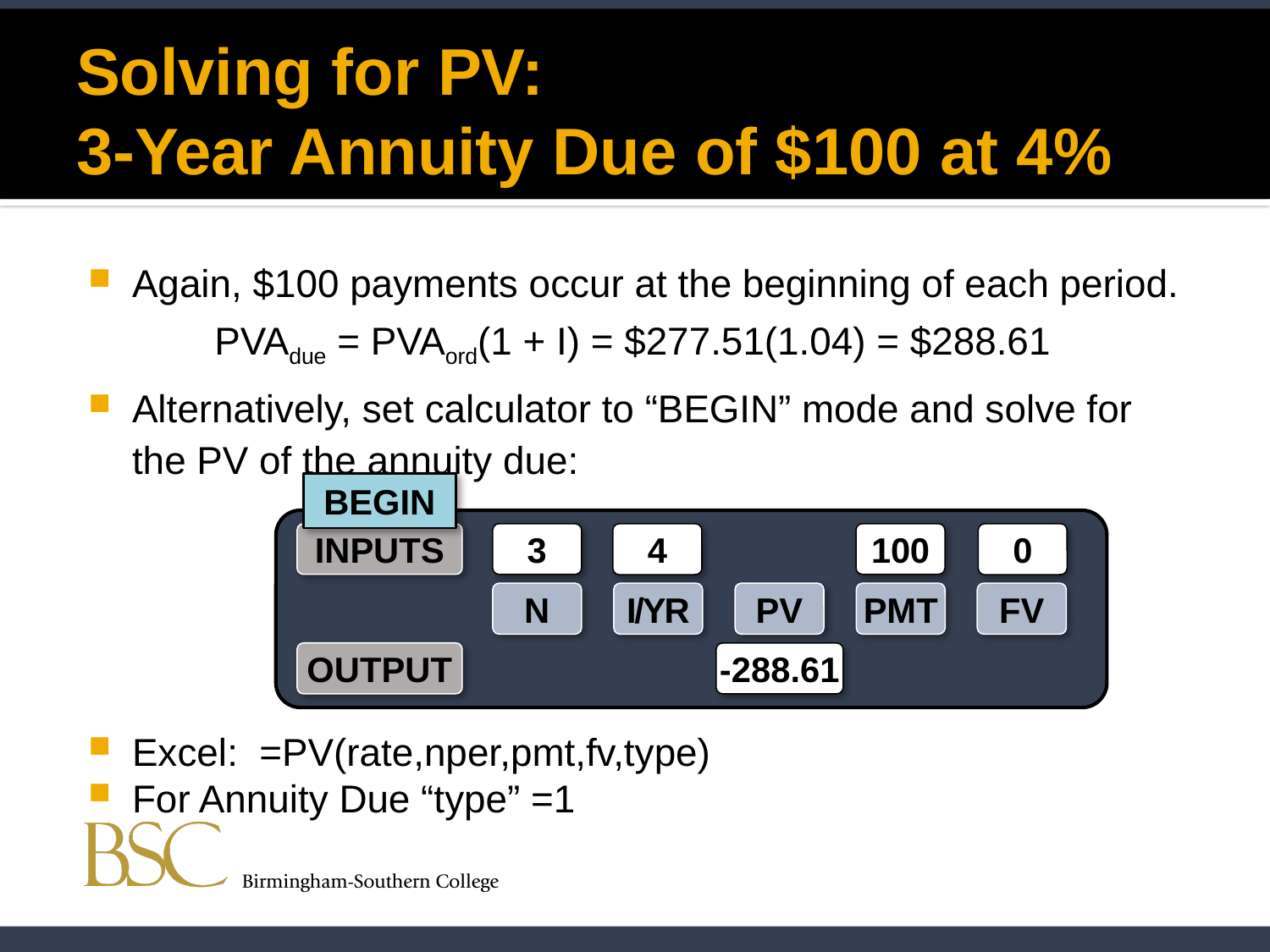

# Solving for PV: 3-Year Annuity Due of $100 at 4%
Again, $100 payments occur at the beginning of each period.
PVAdue = PVAord(1 + I) = $277.51(1.04) = $288.61
Alternatively, set calculator to “BEGIN” mode and solve for the PV of the annuity due:

Excel:  =PV(rate,nper,pmt,fv,type)
For Annuity Due “type” =1
BEGIN

INPUTS
3
4
100
N
I/YR
PV
PMT
FV
OUTPUT
-288.61
0